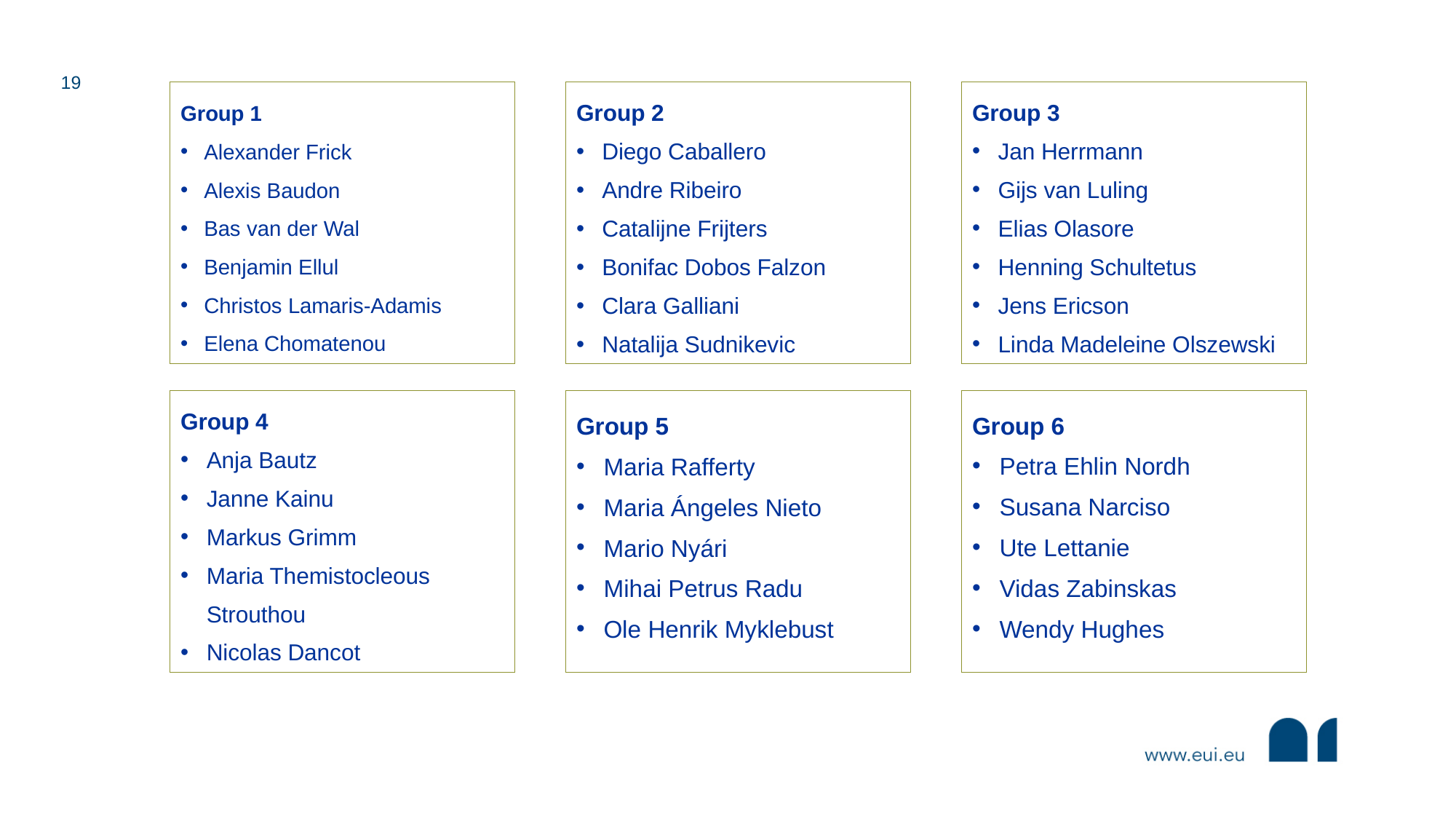

19
Group 1
Alexander Frick
Alexis Baudon
Bas van der Wal
Benjamin Ellul
Christos Lamaris-Adamis
Elena Chomatenou
Group 2
Diego Caballero
Andre Ribeiro
Catalijne Frijters
Bonifac Dobos Falzon
Clara Galliani
Natalija Sudnikevic

Group 3
Jan Herrmann
Gijs van Luling
Elias Olasore
Henning Schultetus
Jens Ericson
Linda Madeleine Olszewski

Group 6
Petra Ehlin Nordh
Susana Narciso
Ute Lettanie
Vidas Zabinskas
Wendy Hughes

Group 4
Anja Bautz
Janne Kainu
Markus Grimm
Maria Themistocleous Strouthou
Nicolas Dancot

Group 5
Maria Rafferty
Maria Ángeles Nieto
Mario Nyári
Mihai Petrus Radu
Ole Henrik Myklebust